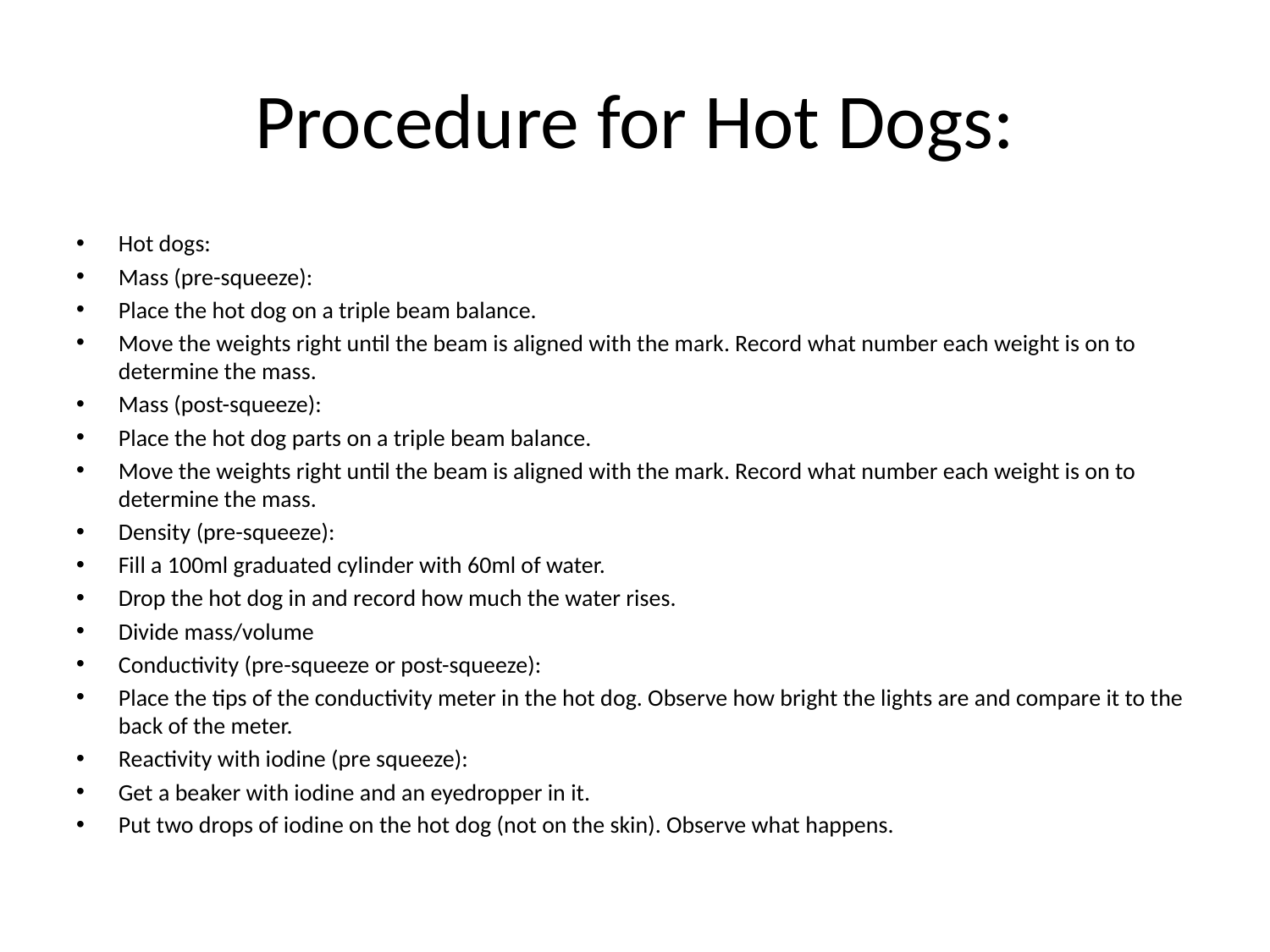

# Procedure for Hot Dogs:
Hot dogs:
Mass (pre-squeeze):
Place the hot dog on a triple beam balance.
Move the weights right until the beam is aligned with the mark. Record what number each weight is on to determine the mass.
Mass (post-squeeze):
Place the hot dog parts on a triple beam balance.
Move the weights right until the beam is aligned with the mark. Record what number each weight is on to determine the mass.
Density (pre-squeeze):
Fill a 100ml graduated cylinder with 60ml of water.
Drop the hot dog in and record how much the water rises.
Divide mass/volume
Conductivity (pre-squeeze or post-squeeze):
Place the tips of the conductivity meter in the hot dog. Observe how bright the lights are and compare it to the back of the meter.
Reactivity with iodine (pre squeeze):
Get a beaker with iodine and an eyedropper in it.
Put two drops of iodine on the hot dog (not on the skin). Observe what happens.